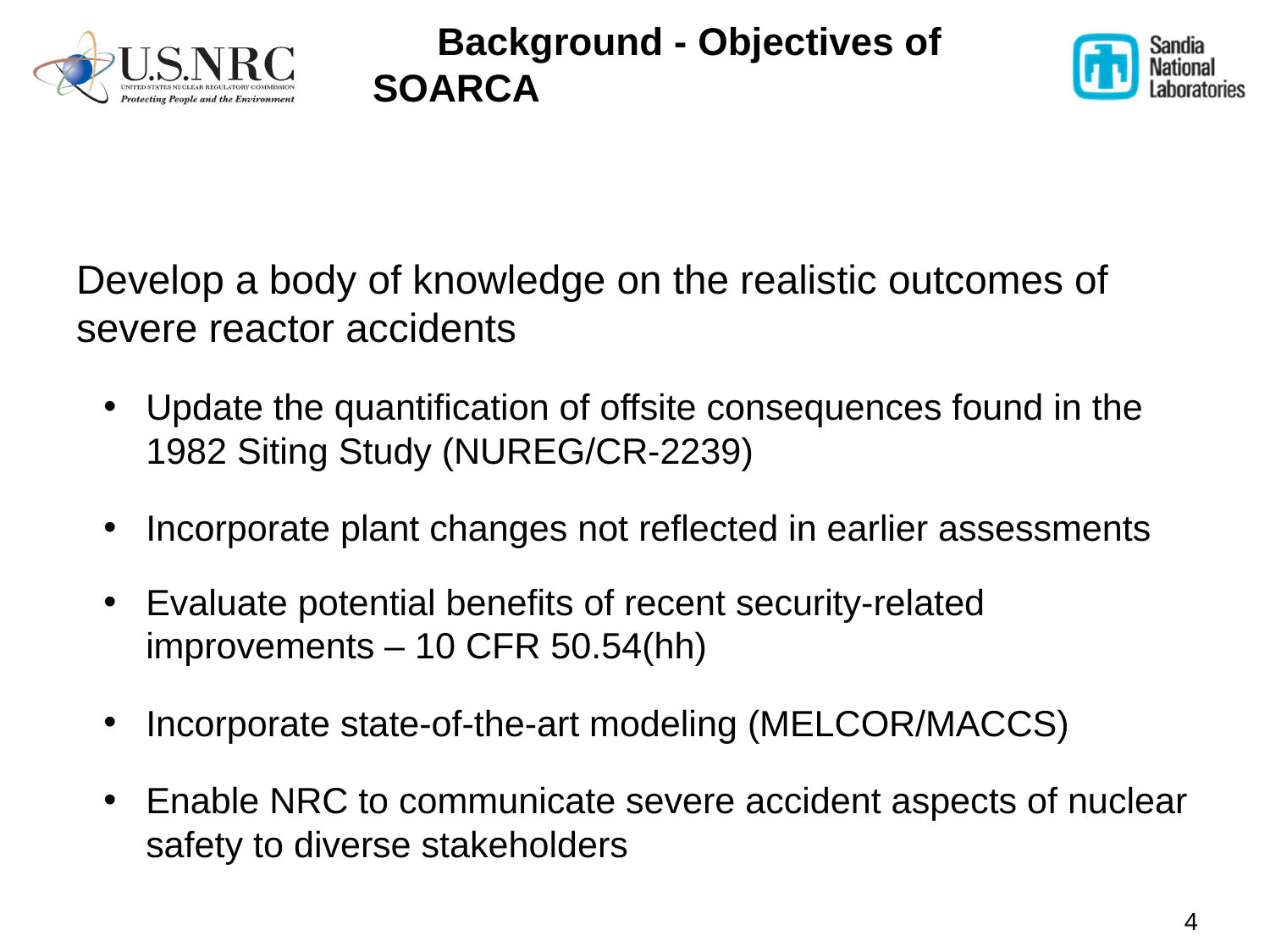

# Background - Objectives of SOARCA

Develop a body of knowledge on the realistic outcomes of severe reactor accidents

Update the quantification of offsite consequences found in the 1982 Siting Study (NUREG/CR-2239)

Incorporate plant changes not reflected in earlier assessments

Evaluate potential benefits of recent security-related improvements – 10 CFR 50.54(hh)

Incorporate state-of-the-art modeling (MELCOR/MACCS)

Enable NRC to communicate severe accident aspects of nuclear safety to diverse stakeholders

4